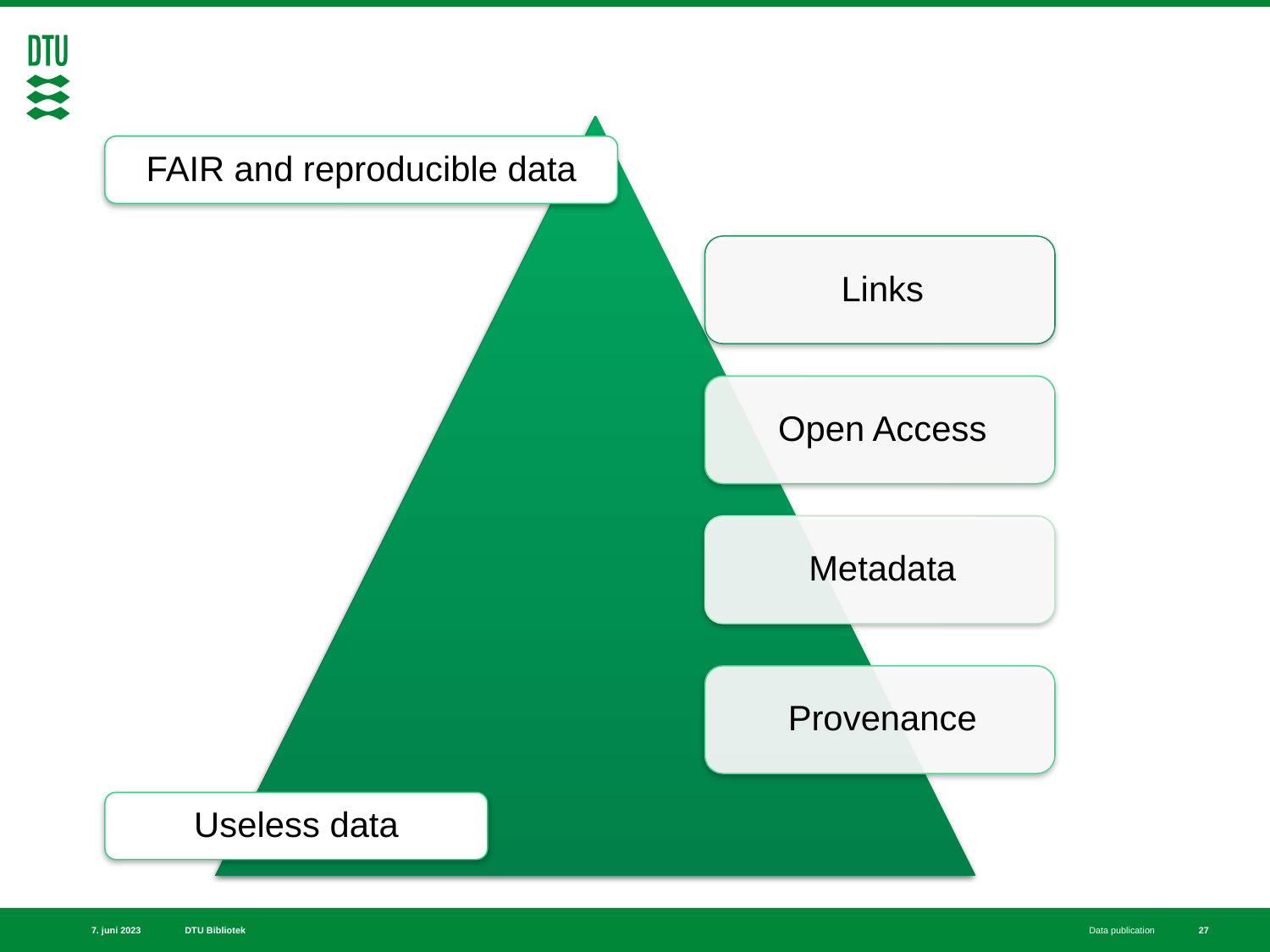

Links
Open Access
Metadata
Provenance

FAIR and reproducible data

Useless data
27